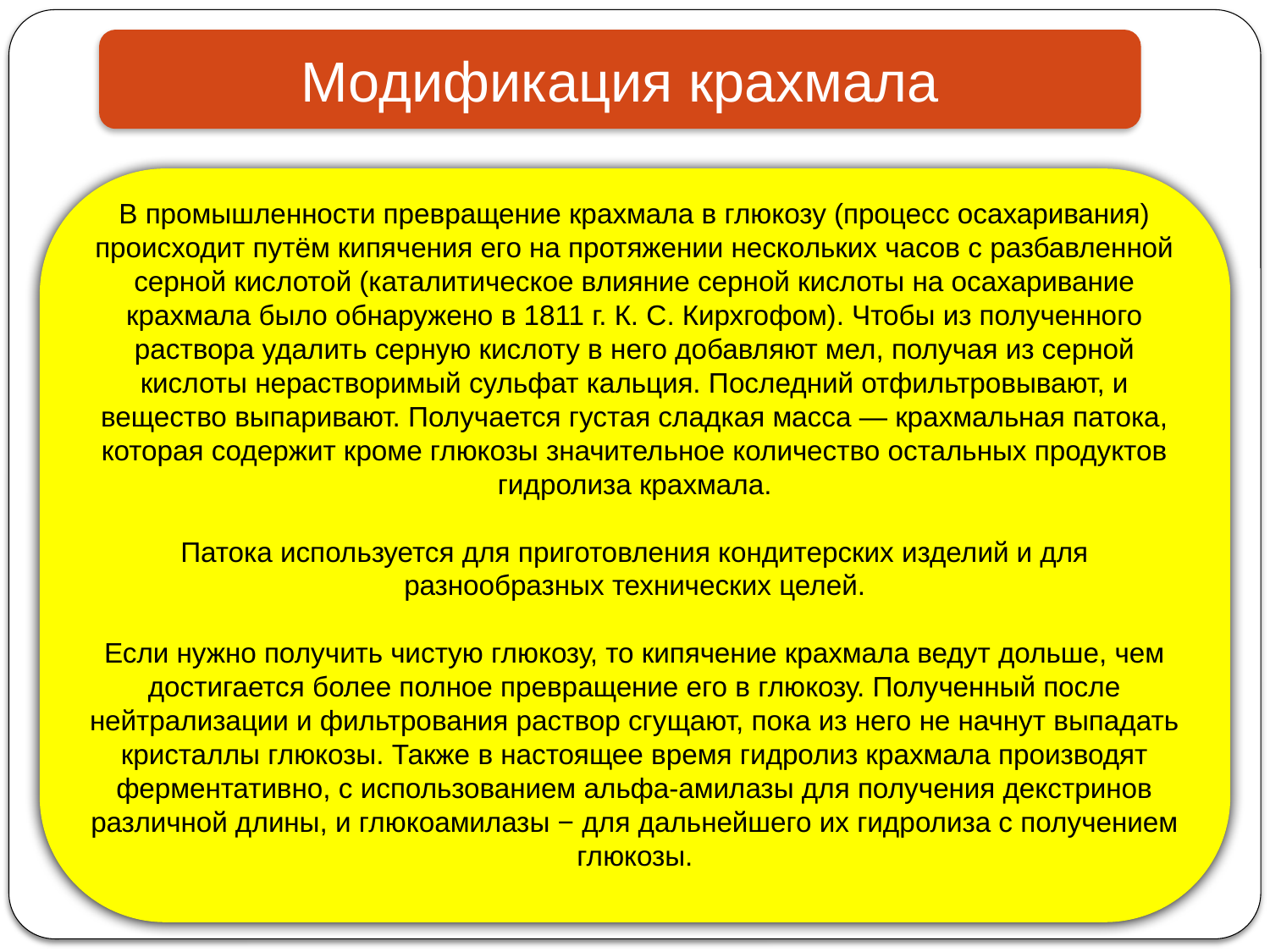

Модификация крахмала
В промышленности превращение крахмала в глюкозу (процесс осахаривания) происходит путём кипячения его на протяжении нескольких часов с разбавленной серной кислотой (каталитическое влияние серной кислоты на осахаривание крахмала было обнаружено в 1811 г. К. С. Кирхгофом). Чтобы из полученного раствора удалить серную кислоту в него добавляют мел, получая из серной кислоты нерастворимый сульфат кальция. Последний отфильтровывают, и вещество выпаривают. Получается густая сладкая масса — крахмальная патока, которая содержит кроме глюкозы значительное количество остальных продуктов гидролиза крахмала.

Патока используется для приготовления кондитерских изделий и для разнообразных технических целей.

Если нужно получить чистую глюкозу, то кипячение крахмала ведут дольше, чем достигается более полное превращение его в глюкозу. Полученный после нейтрализации и фильтрования раствор сгущают, пока из него не начнут выпадать кристаллы глюкозы. Также в настоящее время гидролиз крахмала производят ферментативно, с использованием альфа-амилазы для получения декстринов различной длины, и глюкоамилазы − для дальнейшего их гидролиза с получением глюкозы.